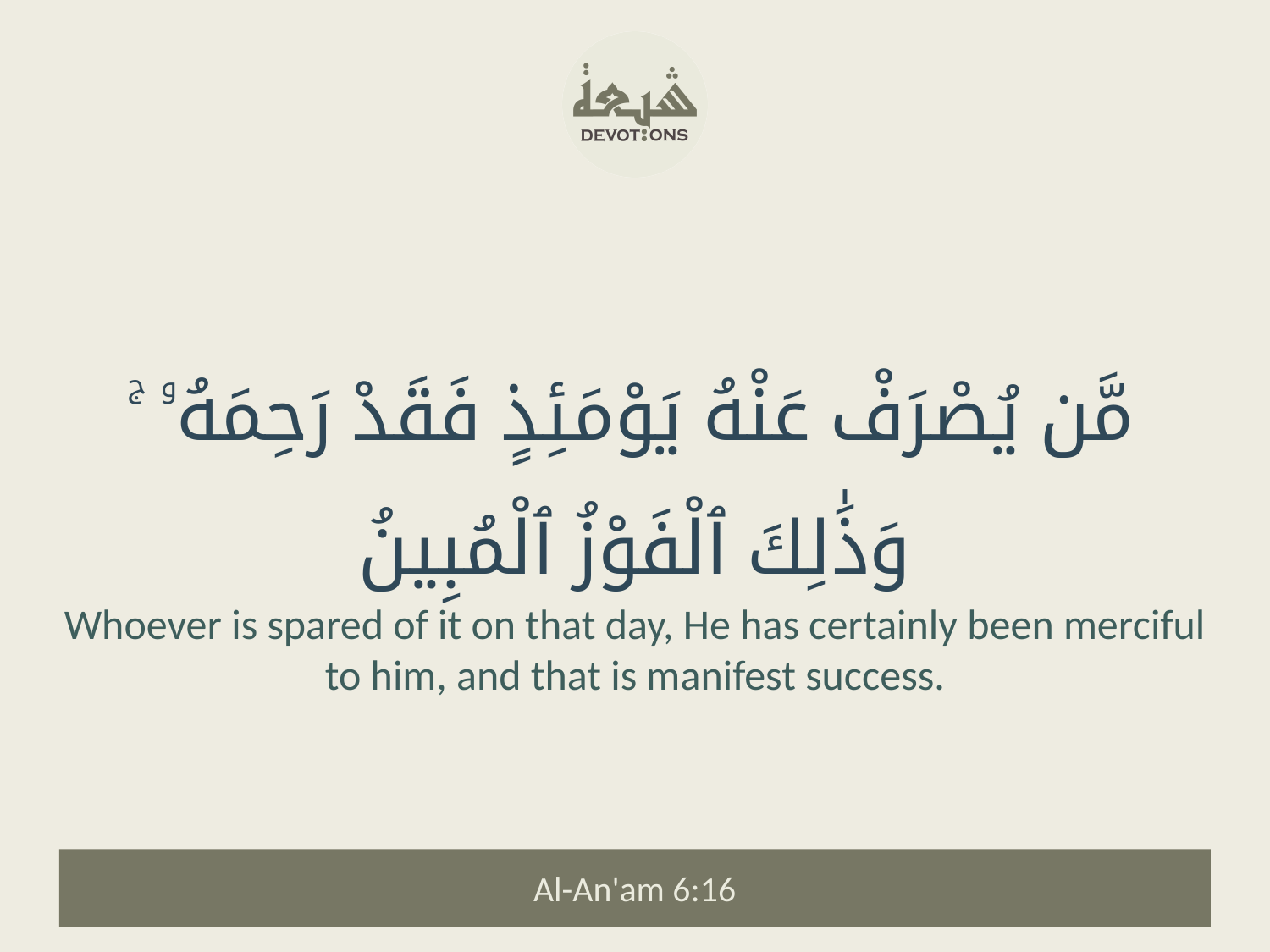

مَّن يُصْرَفْ عَنْهُ يَوْمَئِذٍ فَقَدْ رَحِمَهُۥ ۚ وَذَٰلِكَ ٱلْفَوْزُ ٱلْمُبِينُ
Whoever is spared of it on that day, He has certainly been merciful to him, and that is manifest success.
Al-An'am 6:16